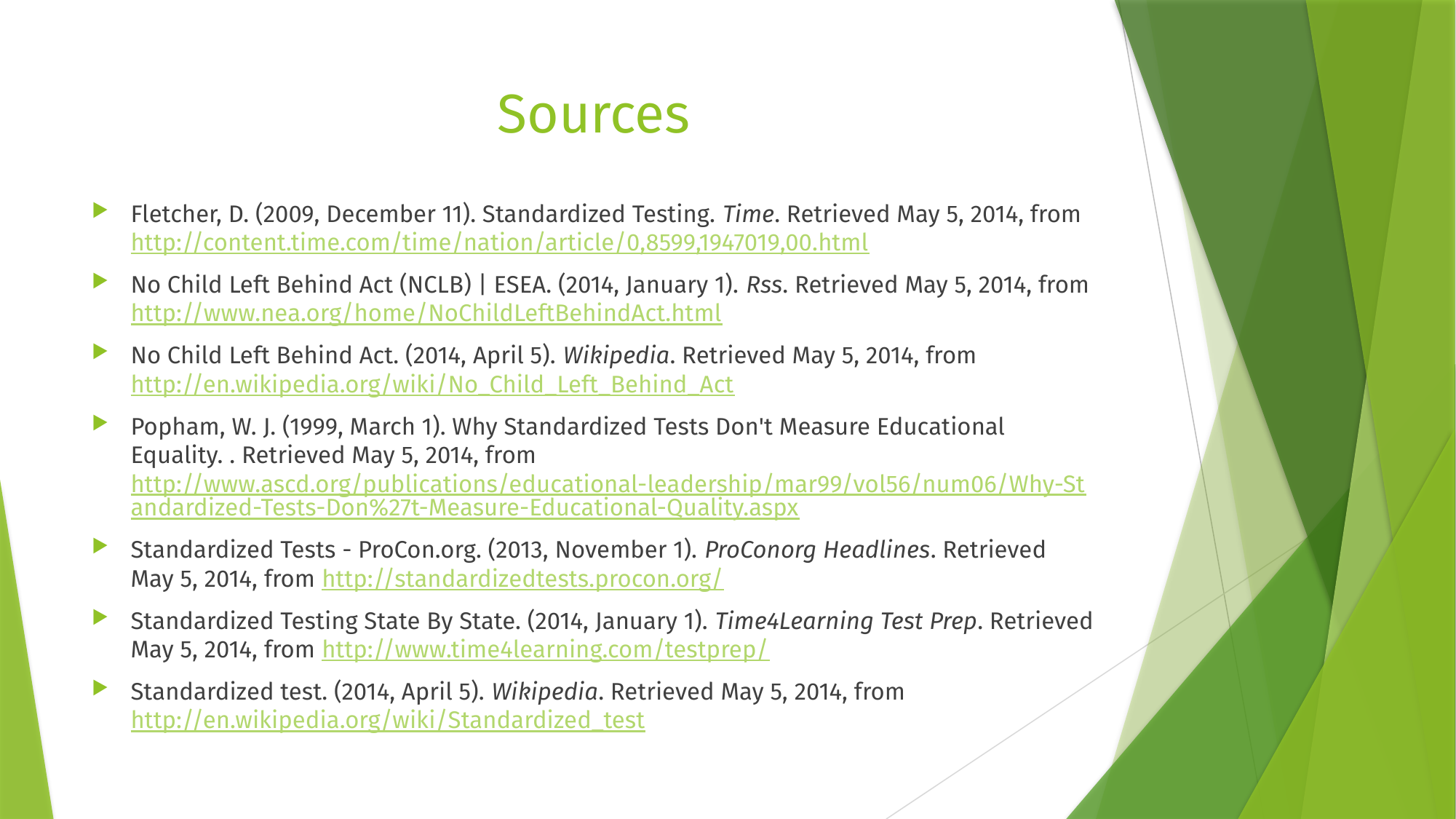

# Sources
Fletcher, D. (2009, December 11). Standardized Testing. Time. Retrieved May 5, 2014, from http://content.time.com/time/nation/article/0,8599,1947019,00.html
No Child Left Behind Act (NCLB) | ESEA. (2014, January 1). Rss. Retrieved May 5, 2014, from http://www.nea.org/home/NoChildLeftBehindAct.html
No Child Left Behind Act. (2014, April 5). Wikipedia. Retrieved May 5, 2014, from http://en.wikipedia.org/wiki/No_Child_Left_Behind_Act
Popham, W. J. (1999, March 1). Why Standardized Tests Don't Measure Educational Equality. . Retrieved May 5, 2014, from http://www.ascd.org/publications/educational-leadership/mar99/vol56/num06/Why-Standardized-Tests-Don%27t-Measure-Educational-Quality.aspx
Standardized Tests - ProCon.org. (2013, November 1). ProConorg Headlines. Retrieved May 5, 2014, from http://standardizedtests.procon.org/
Standardized Testing State By State. (2014, January 1). Time4Learning Test Prep. Retrieved May 5, 2014, from http://www.time4learning.com/testprep/
Standardized test. (2014, April 5). Wikipedia. Retrieved May 5, 2014, from http://en.wikipedia.org/wiki/Standardized_test